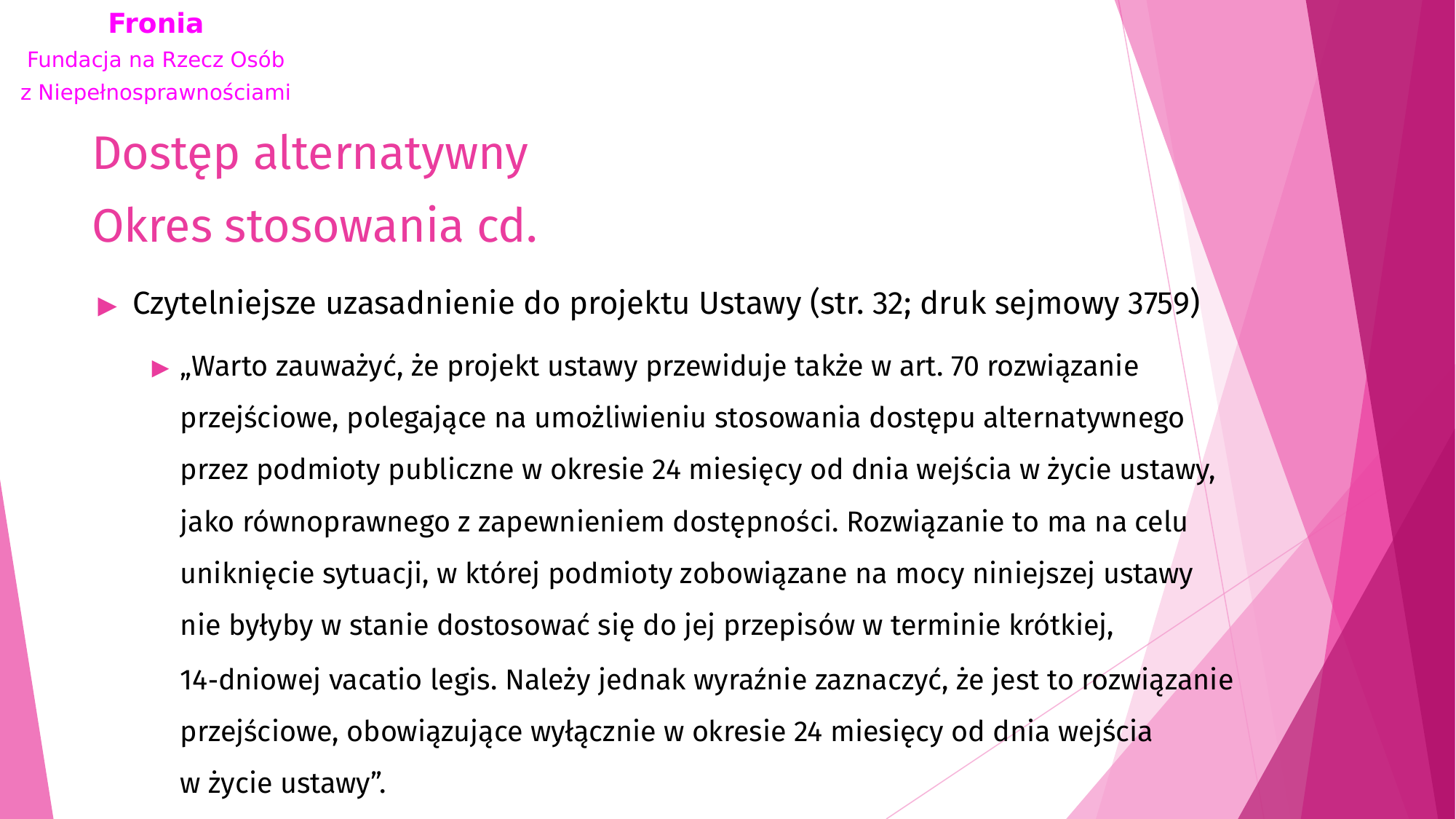

# Dostęp alternatywny Okres stosowania cd.
Czytelniejsze uzasadnienie do projektu Ustawy (str. 32; druk sejmowy 3759)
„Warto zauważyć, że projekt ustawy przewiduje także w art. 70 rozwiązanie przejściowe, polegające na umożliwieniu stosowania dostępu alternatywnego przez podmioty publiczne w okresie 24 miesięcy od dnia wejścia w życie ustawy, jako równoprawnego z zapewnieniem dostępności. Rozwiązanie to ma na celu uniknięcie sytuacji, w której podmioty zobowiązane na mocy niniejszej ustawy nie byłyby w stanie dostosować się do jej przepisów w terminie krótkiej, 14‑dniowej vacatio legis. Należy jednak wyraźnie zaznaczyć, że jest to rozwiązanie przejściowe, obowiązujące wyłącznie w okresie 24 miesięcy od dnia wejścia w życie ustawy”.